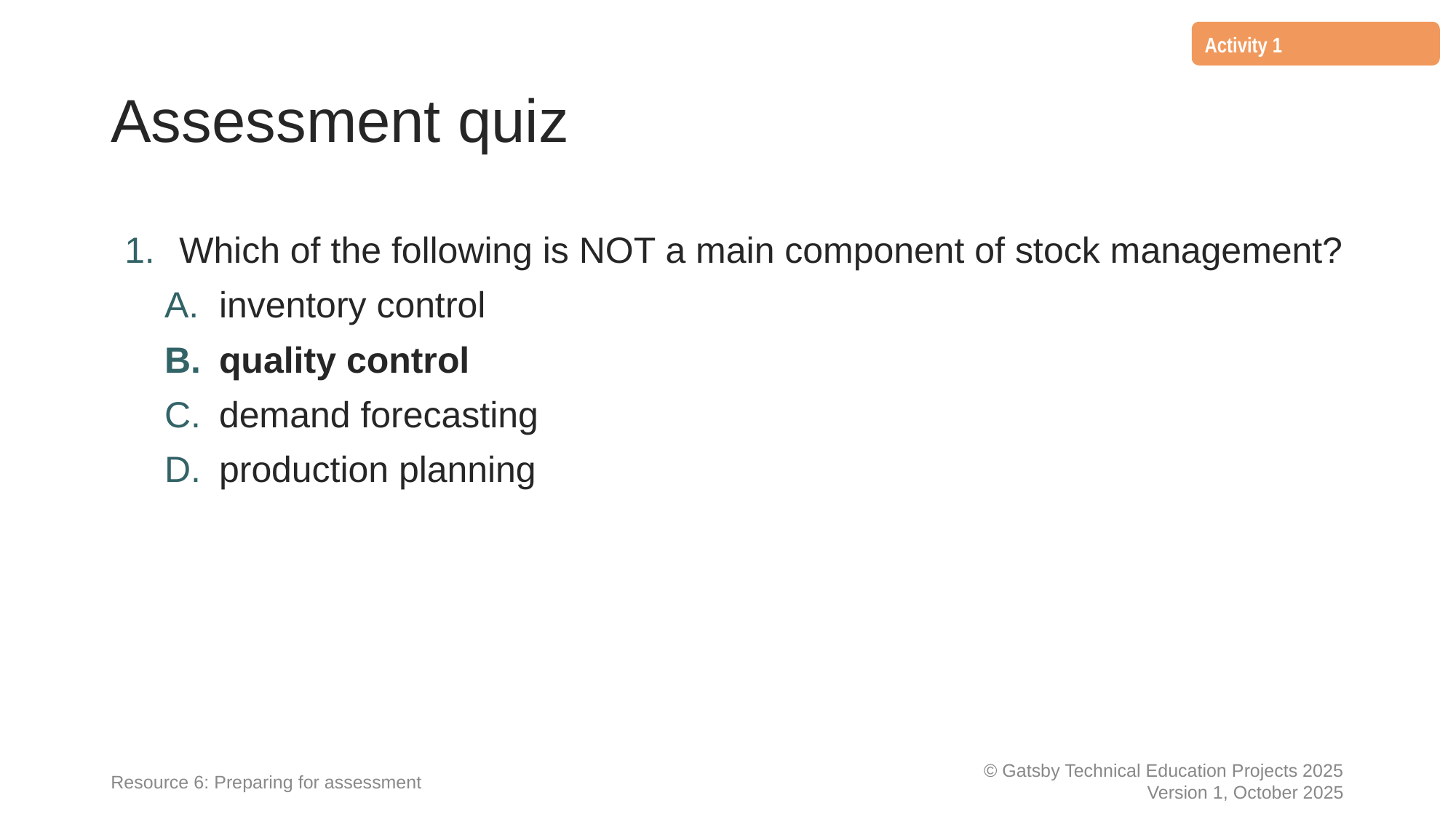

Activity 1
# Assessment quiz
Which of the following is NOT a main component of stock management?
inventory control
quality control
demand forecasting
production planning

Resource 6: Preparing for assessment